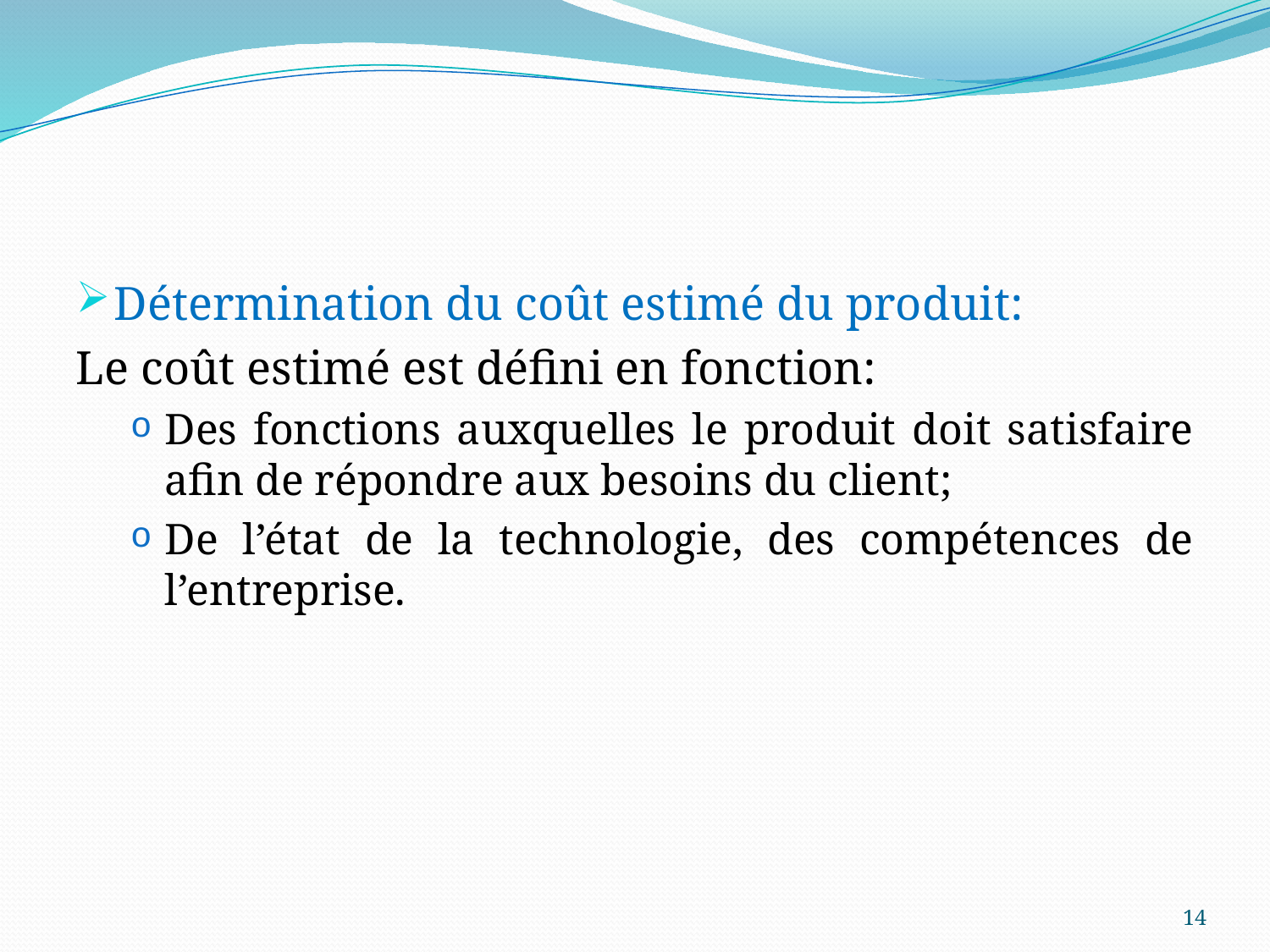

#
Détermination du coût estimé du produit:
Le coût estimé est défini en fonction:
Des fonctions auxquelles le produit doit satisfaire afin de répondre aux besoins du client;
De l’état de la technologie, des compétences de l’entreprise.
14